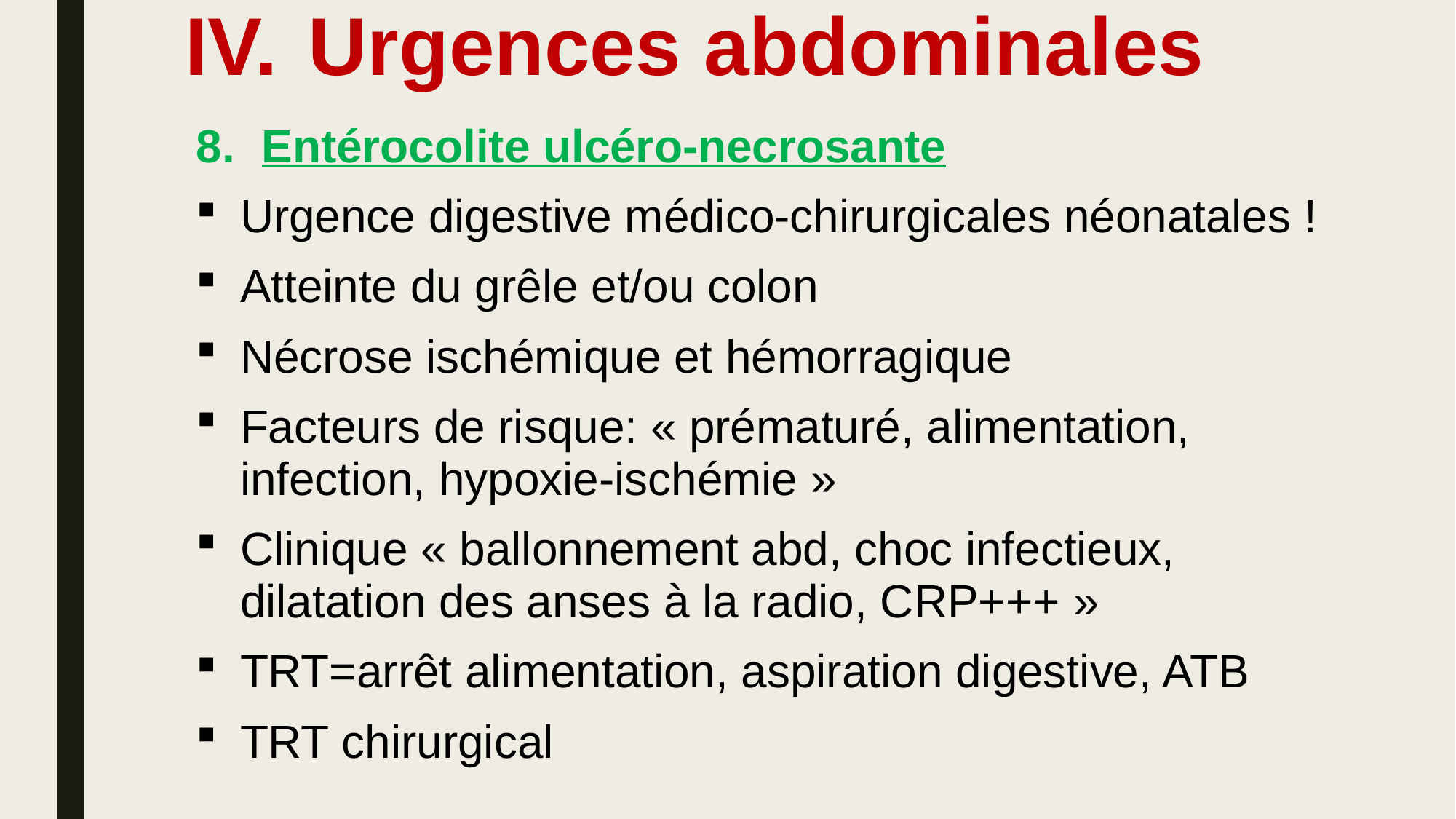

# Urgences abdominales
Entérocolite ulcéro-necrosante
Urgence digestive médico-chirurgicales néonatales !
Atteinte du grêle et/ou colon
Nécrose ischémique et hémorragique
Facteurs de risque: « prématuré, alimentation, infection, hypoxie-ischémie »
Clinique « ballonnement abd, choc infectieux, dilatation des anses à la radio, CRP+++ »
TRT=arrêt alimentation, aspiration digestive, ATB
TRT chirurgical